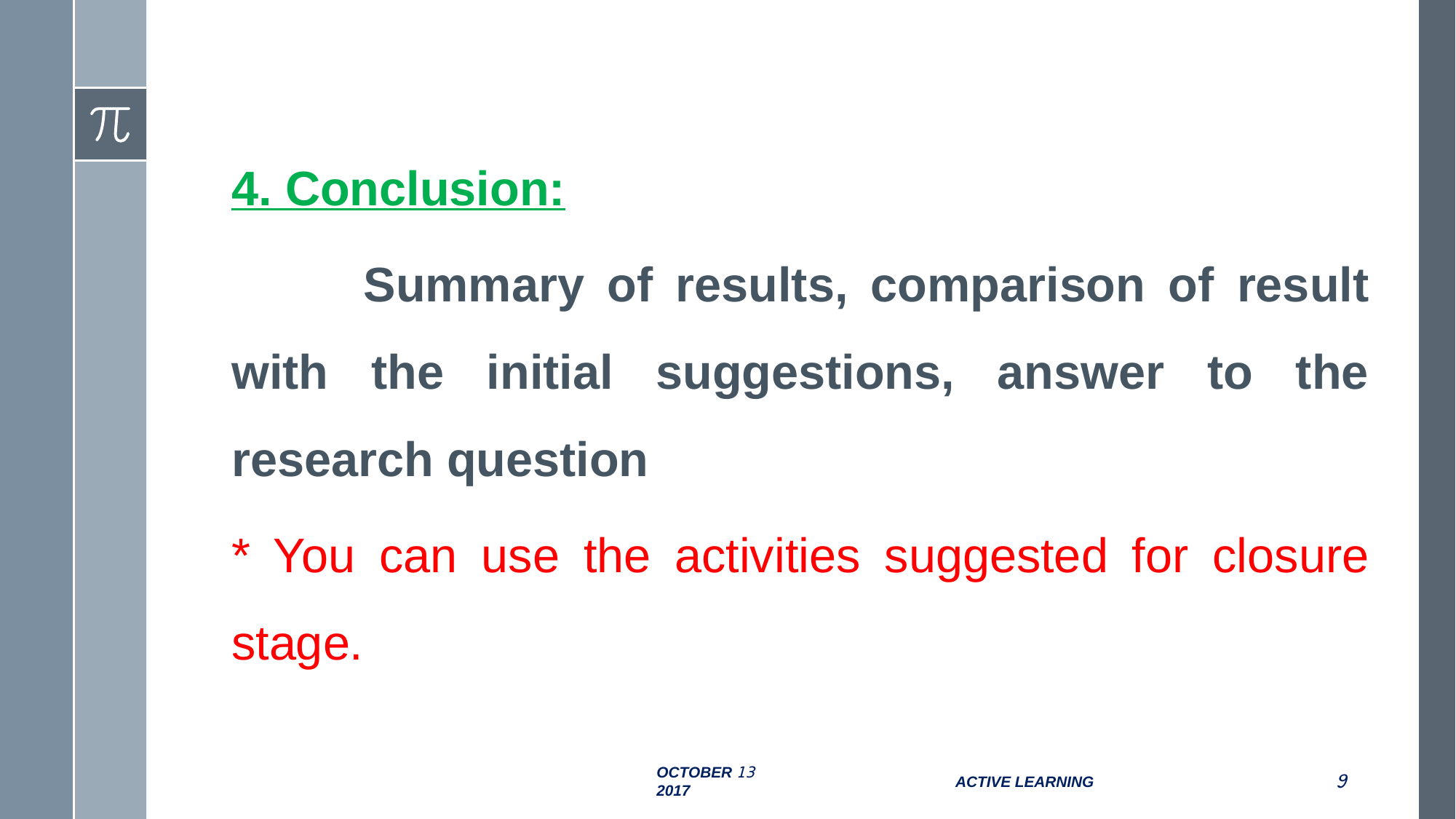

4. Conclusion:
	 Summary of results, comparison of result with the initial suggestions, answer to the research question
* You can use the activities suggested for closure stage.
Active Learning
9
13 October 2017